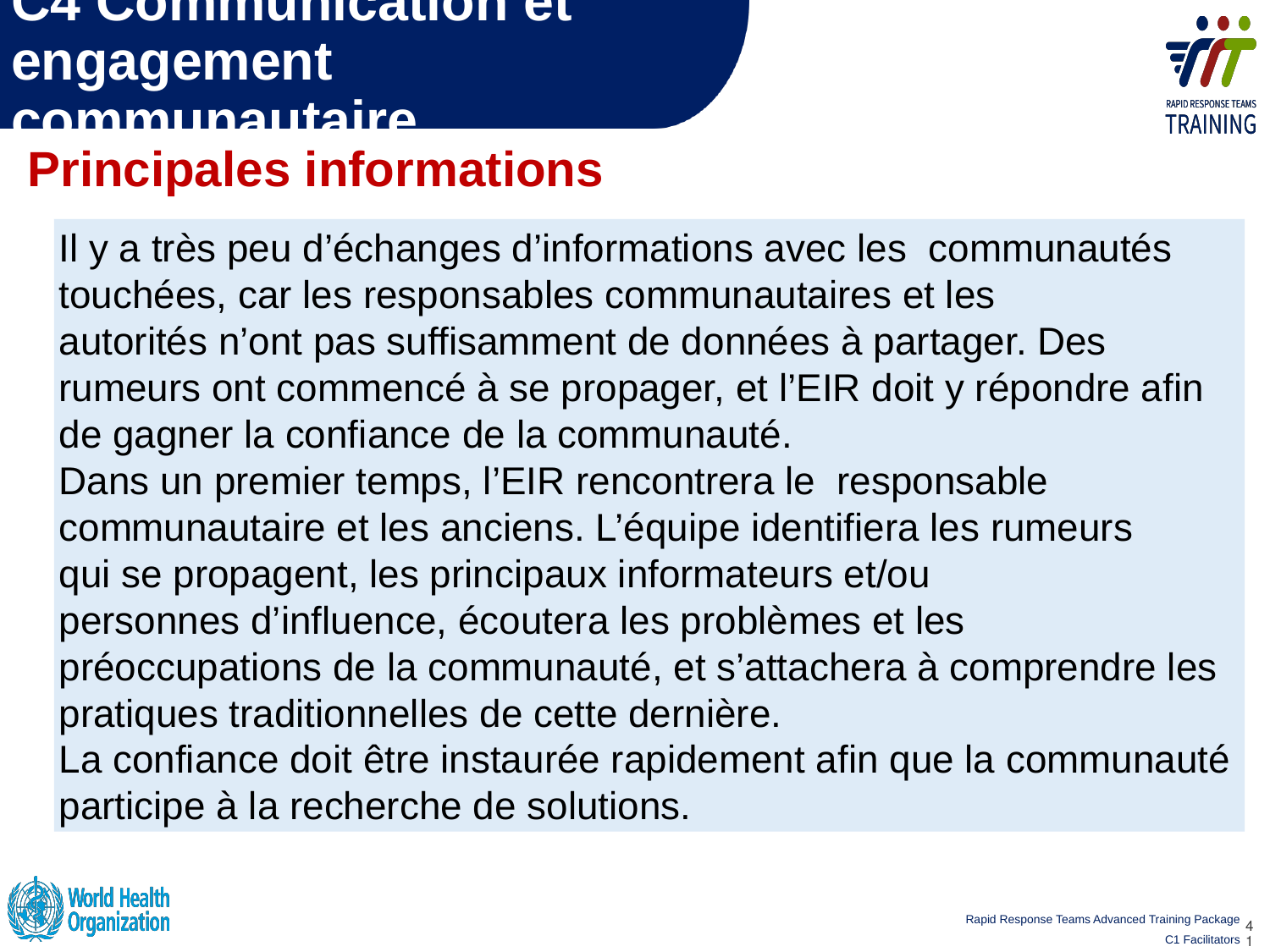

# C4 Communication et engagement communautaire
Principales informations
Il y a très peu d’échanges d’informations avec les  communautés  touchées, car les responsables communautaires et les autorités n’ont pas suffisamment de données à partager. Des rumeurs ont commencé à se propager, et l’EIR doit y répondre afin de gagner la confiance de la communauté.​
Dans un premier temps, l’EIR rencontrera le  responsable  communautaire et les anciens. L’équipe identifiera les rumeurs qui se propagent, les principaux informateurs et/ou personnes d’influence, écoutera les problèmes et les préoccupations de la communauté, et s’attachera à comprendre les pratiques traditionnelles de cette dernière.​
La confiance doit être instaurée rapidement afin que la communauté participe à la recherche de solutions. ​